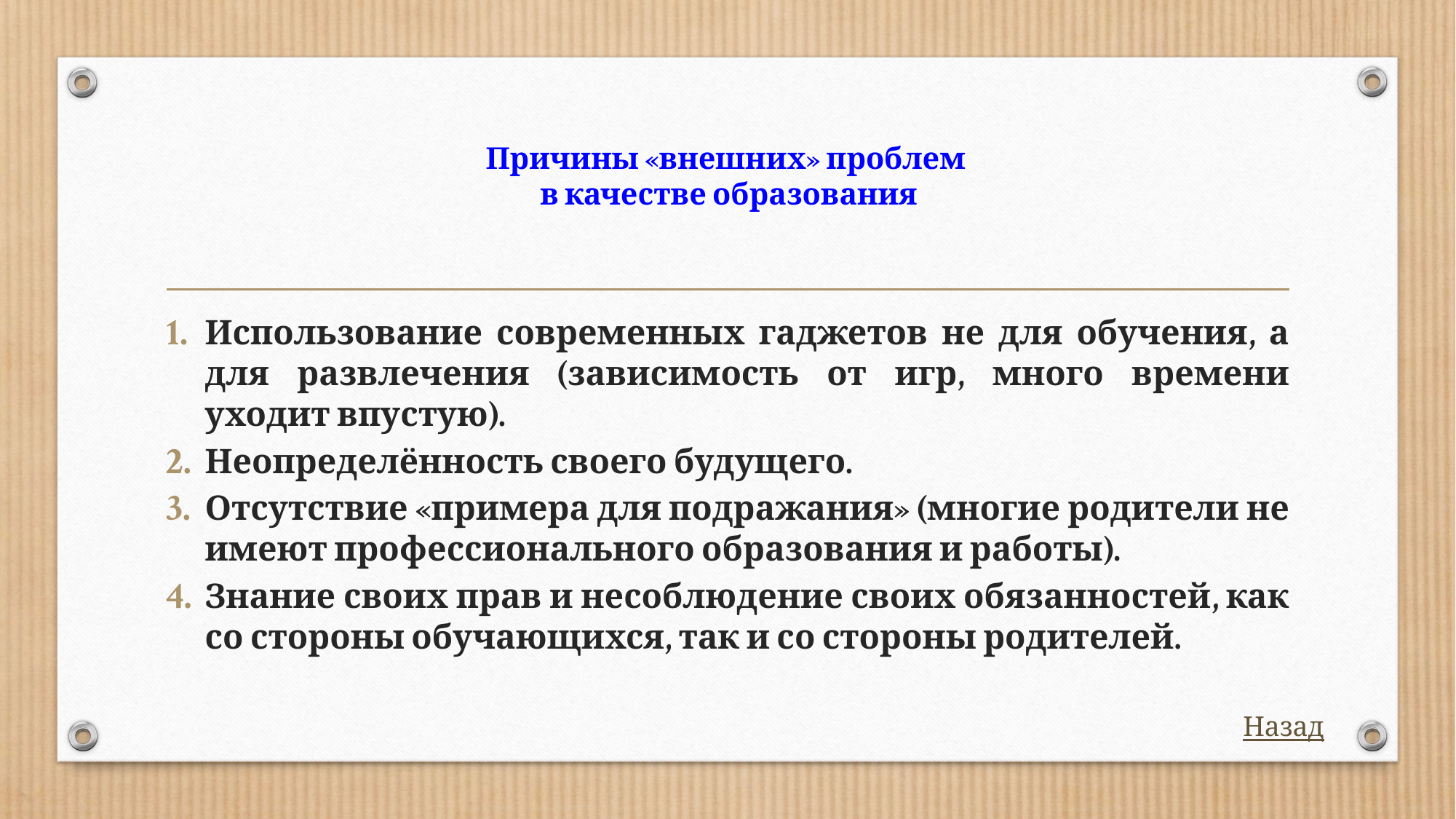

# Причины «внешних» проблем в качестве образования
Использование современных гаджетов не для обучения, а для развлечения (зависимость от игр, много времени уходит впустую).
Неопределённость своего будущего.
Отсутствие «примера для подражания» (многие родители не имеют профессионального образования и работы).
Знание своих прав и несоблюдение своих обязанностей, как со стороны обучающихся, так и со стороны родителей.

Назад